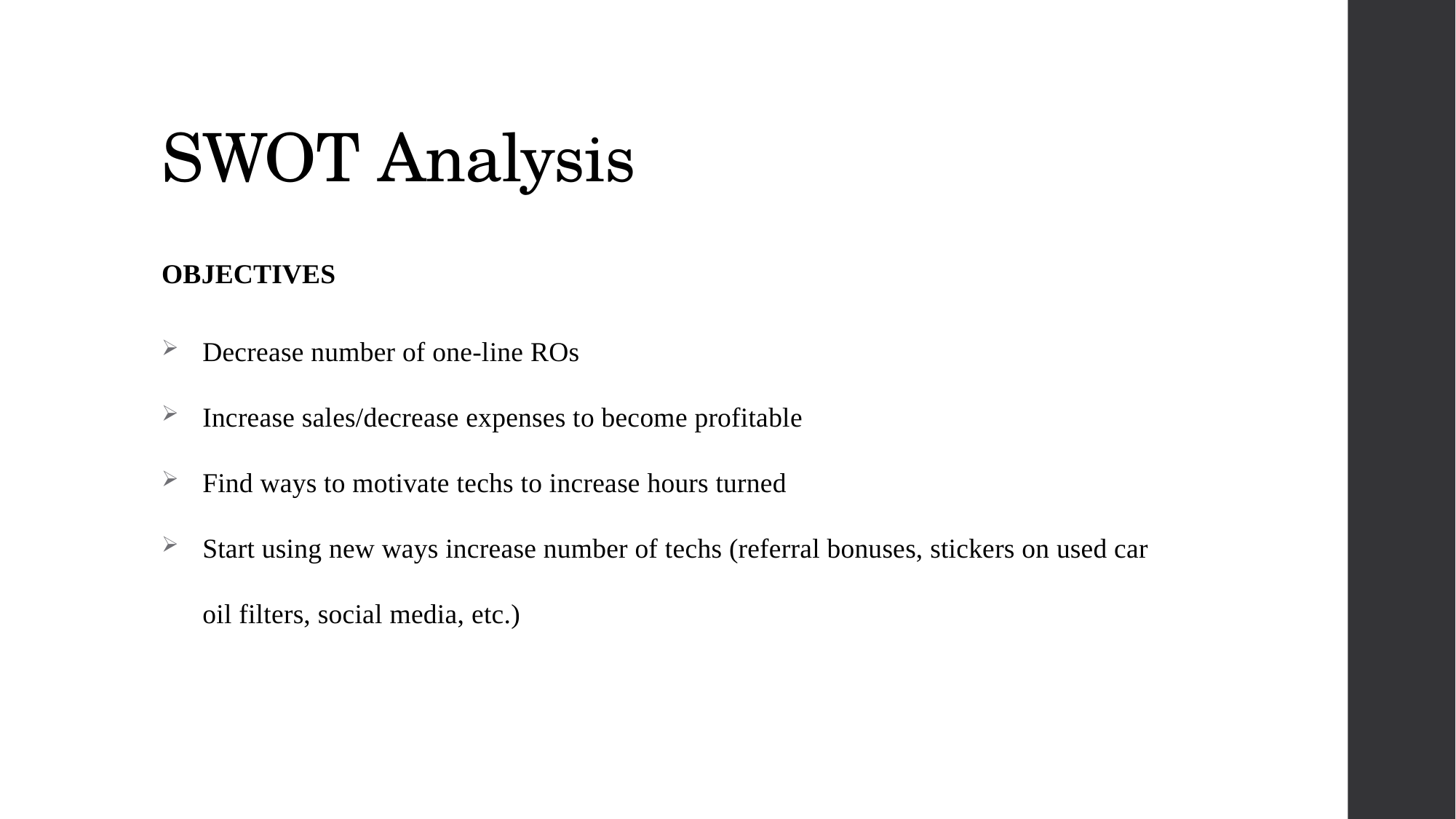

# SWOT Analysis
OBJECTIVES
Decrease number of one-line ROs
Increase sales/decrease expenses to become profitable
Find ways to motivate techs to increase hours turned
Start using new ways increase number of techs (referral bonuses, stickers on used car oil filters, social media, etc.)